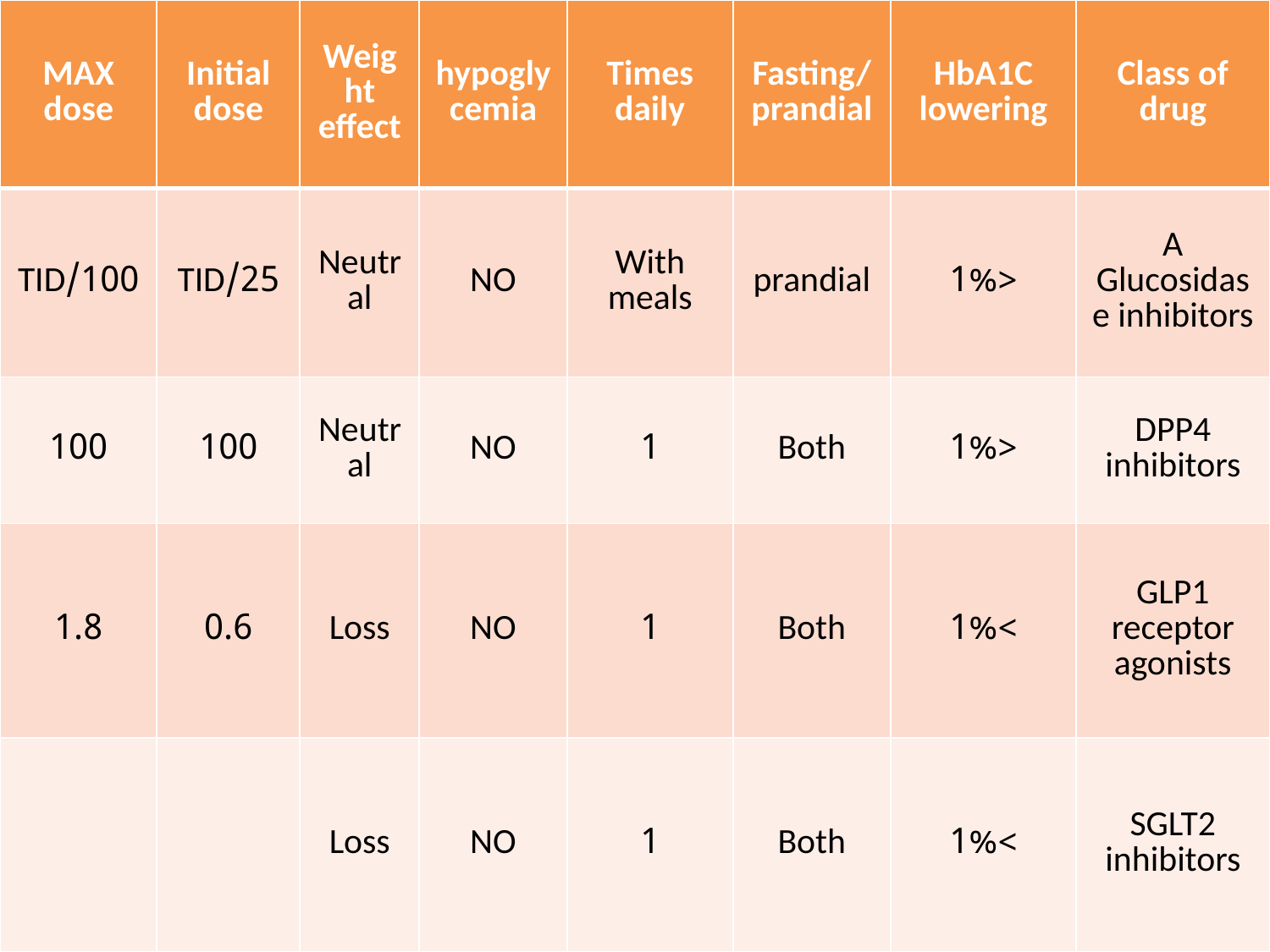

| MAX dose | Initial dose | Weight effect | hypoglycemia | Times daily | Fasting/prandial | HbA1C lowering | Class of drug |
| --- | --- | --- | --- | --- | --- | --- | --- |
| 100/TID | 25/TID | Neutral | NO | With meals | prandial | <1% | A Glucosidase inhibitors |
| 100 | 100 | Neutral | NO | 1 | Both | <1% | DPP4 inhibitors |
| 1.8 | 0.6 | Loss | NO | 1 | Both | >1% | GLP1 receptor agonists |
|  |  | Loss | NO | 1 | Both | >1% | SGLT2 inhibitors |
#